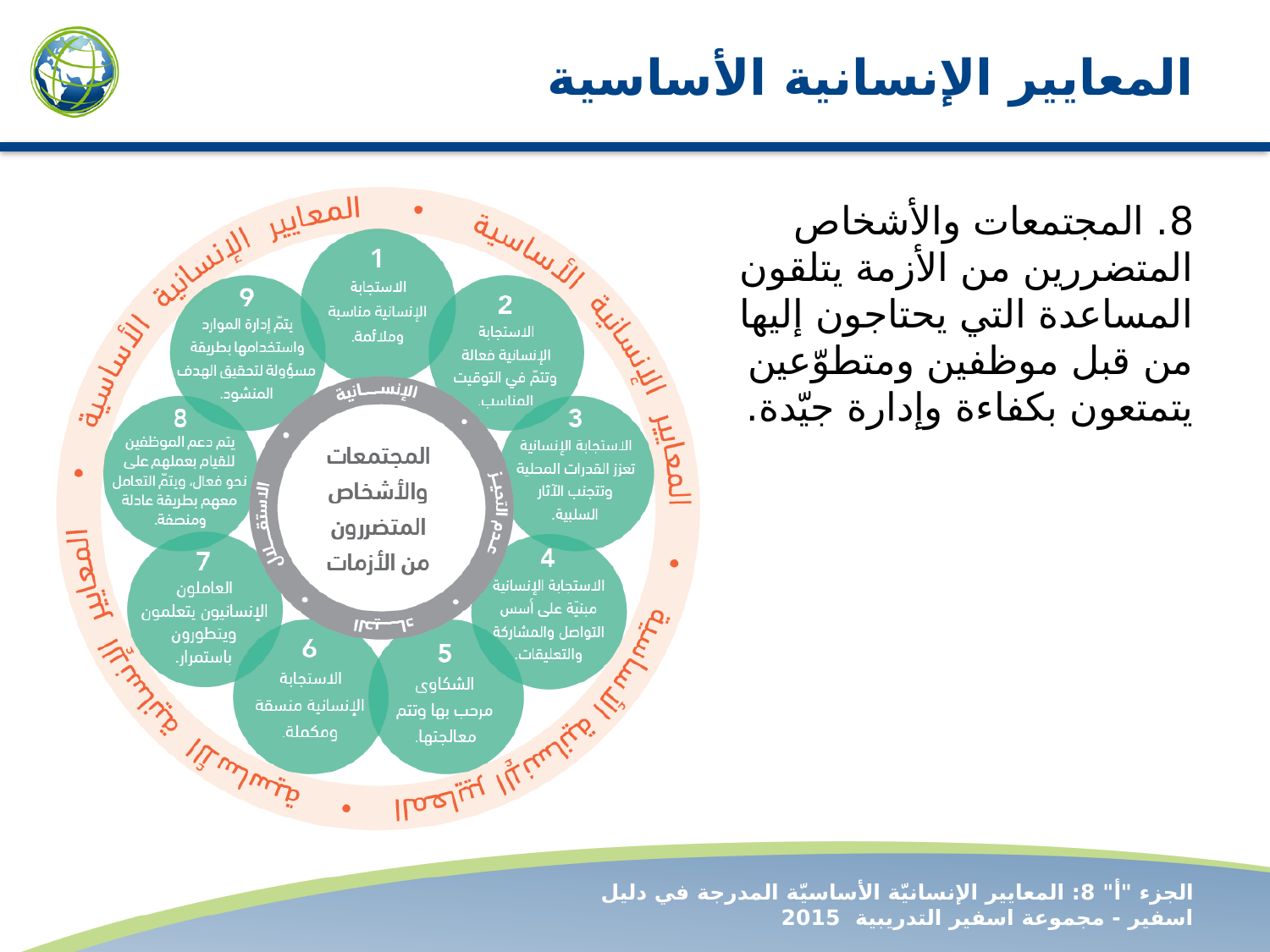

# المعايير الإنسانية الأساسية
8. المجتمعات والأشخاص المتضررين من الأزمة يتلقون المساعدة التي يحتاجون إليها من قبل موظفين ومتطوّعين يتمتعون بكفاءة وإدارة جيّدة.
الجزء "أ" 8: المعايير الإنسانيّة الأساسيّة المدرجة في دليل اسفير - مجموعة اسفير التدريبية  2015